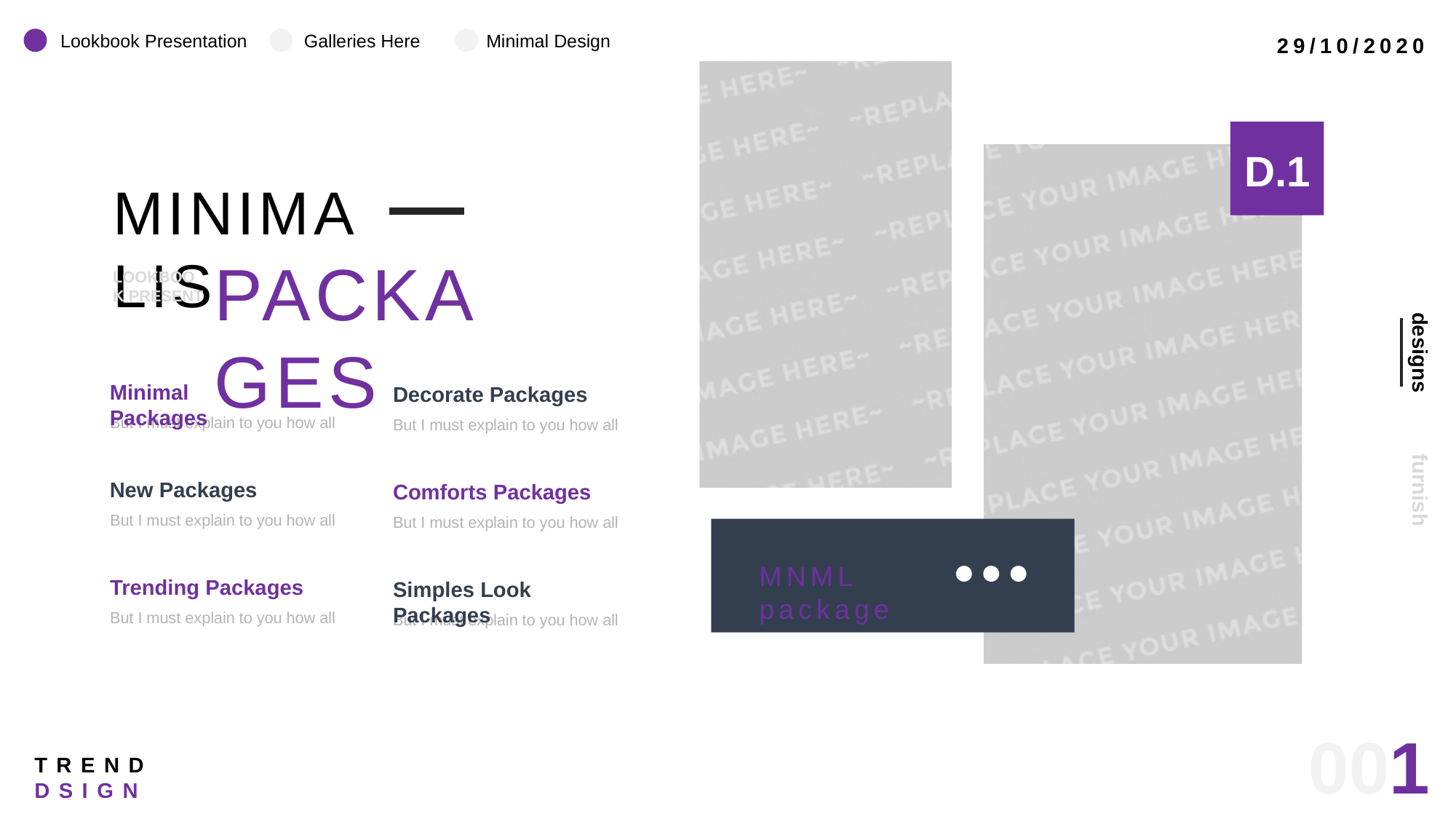

29/10/2020

Lookbook Presentation
Galleries Here
Minimal Design

D.1
MINIMALIS
PACKAGES
LOOKBOOK PRESENT
designs
Minimal Packages
Decorate Packages

But I must explain to you how all
But I must explain to you how all
New Packages
furnish
Comforts Packages
But I must explain to you how all
But I must explain to you how all
MNML package

Trending Packages
Simples Look Packages
But I must explain to you how all
But I must explain to you how all
001
TRENDDSIGN